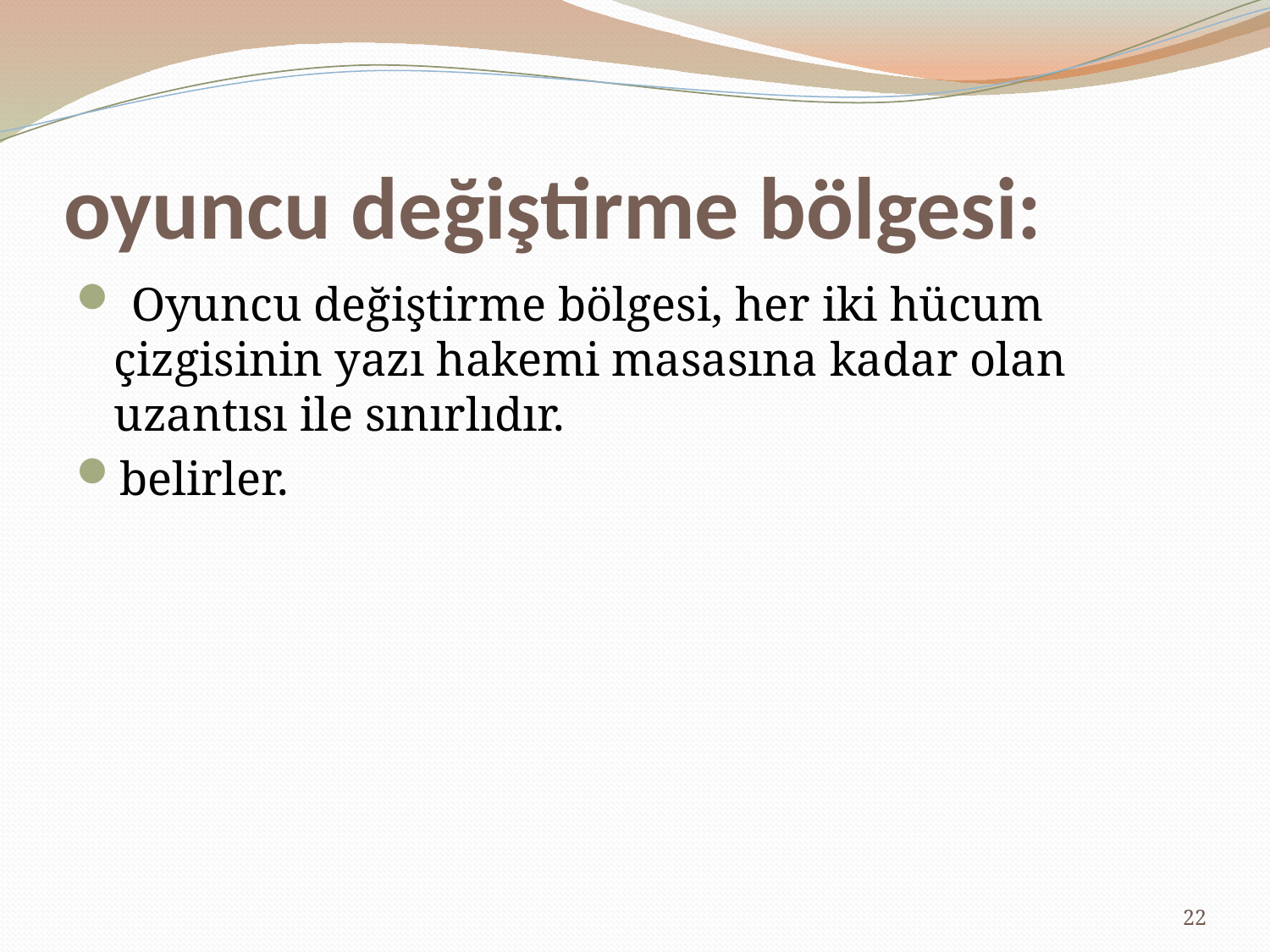

# oyuncu değiştirme bölgesi:
 Oyuncu değiştirme bölgesi, her iki hücum çizgisinin yazı hakemi masasına kadar olan uzantısı ile sınırlıdır.
belirler.

22